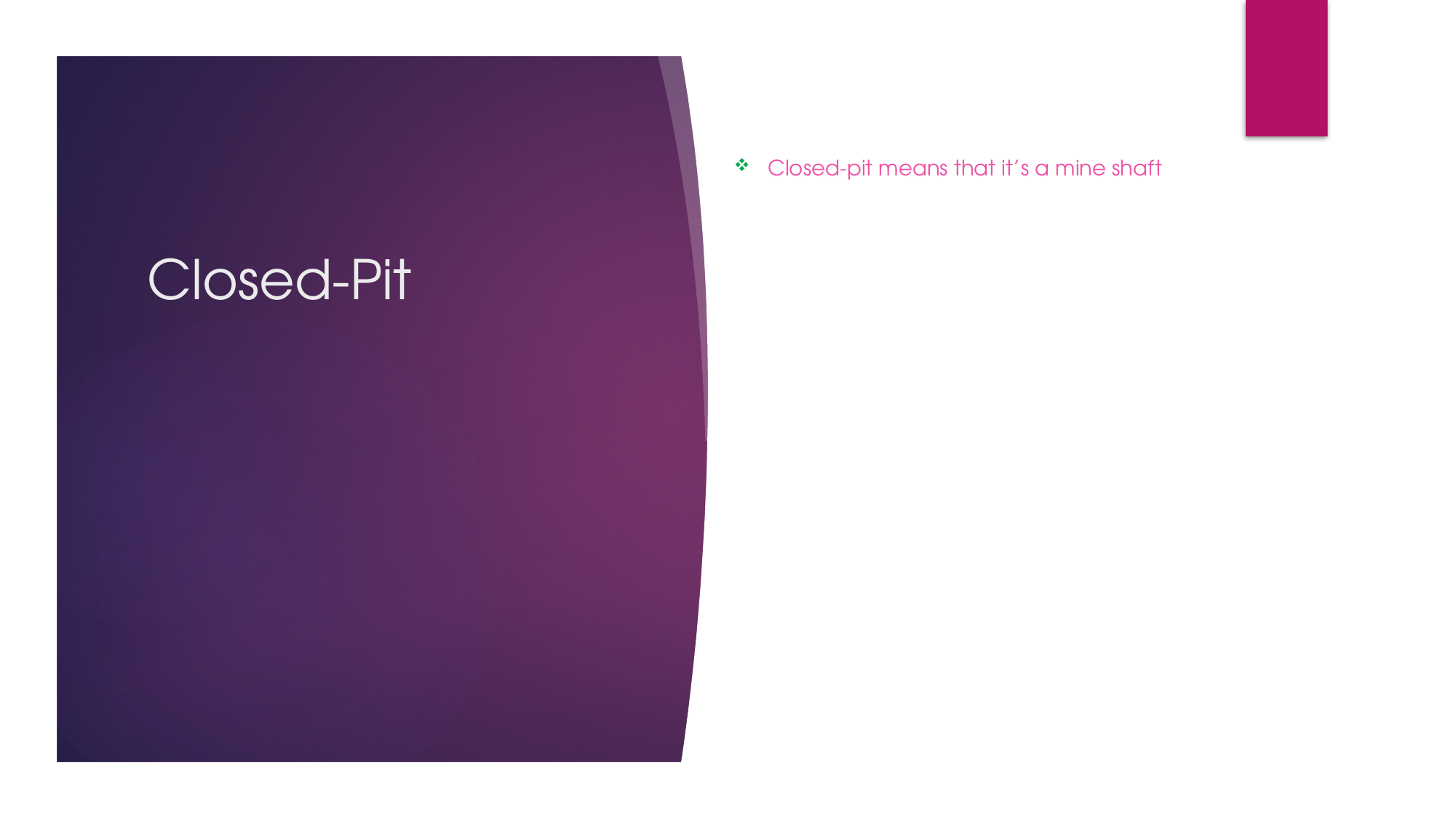

# Closed-Pit
Closed-pit means that it’s a mine shaft